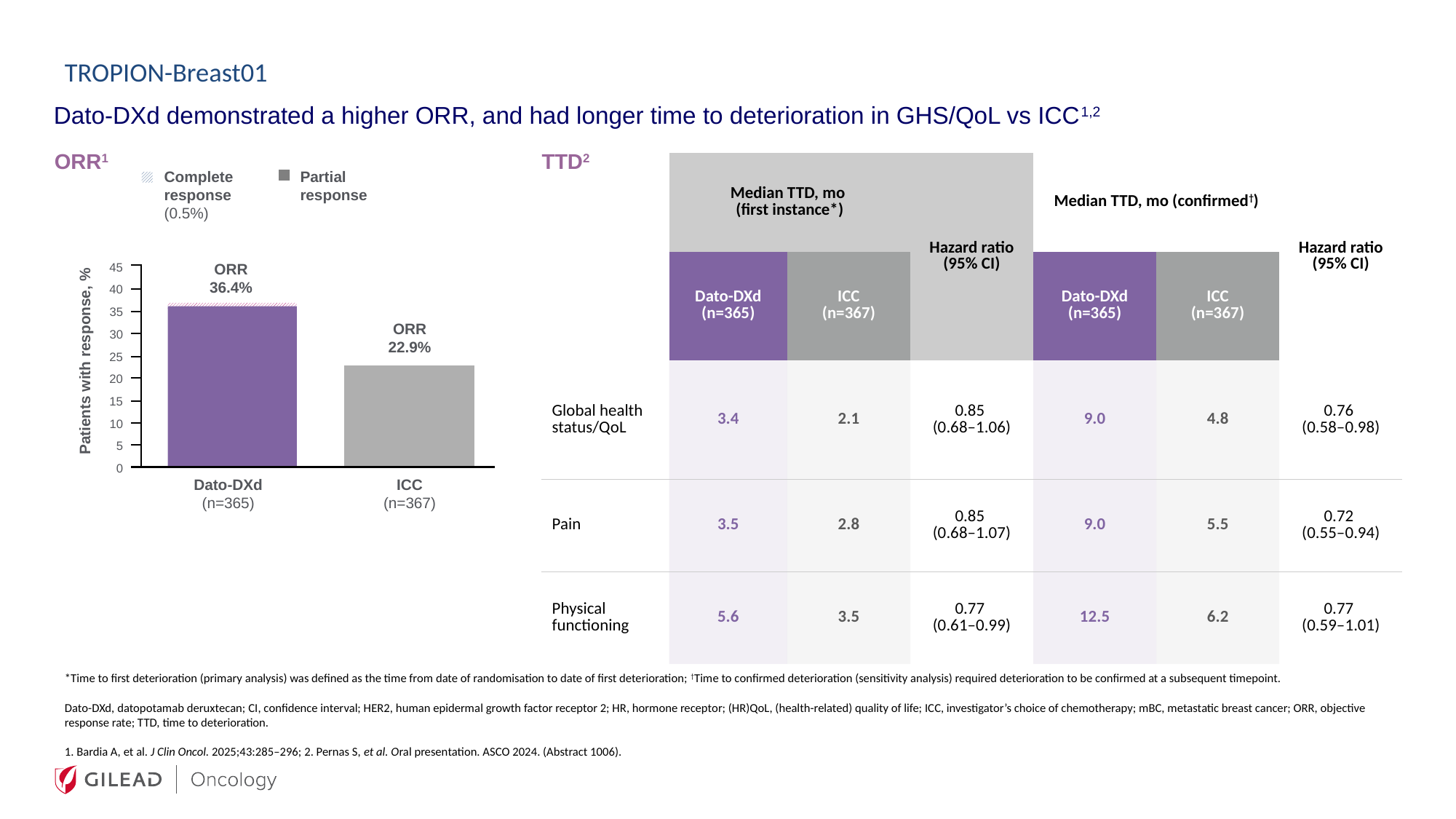

# TROPION-Breast01
Dato-DXd demonstrated a higher ORR, and had longer time to deterioration in GHS/QoL vs ICC1,2

ORR1
TTD2
|  | Median TTD, mo (first instance\*) |  | Hazard ratio (95% CI) | Median TTD, mo (confirmed†) |  | Hazard ratio (95% CI) |
| --- | --- | --- | --- | --- | --- | --- |
|  | Dato-DXd (n=365) | ICC (n=367) |  | Dato-DXd (n=365) | ICC (n=367) |  |
| Global health status/QoL | 3.4 | 2.1 | 0.85 (0.68–1.06) | 9.0 | 4.8 | 0.76 (0.58–0.98) |
| Pain | 3.5 | 2.8 | 0.85 (0.68–1.07) | 9.0 | 5.5 | 0.72 (0.55–0.94) |
| Physical functioning | 5.6 | 3.5 | 0.77 (0.61–0.99) | 12.5 | 6.2 | 0.77 (0.59–1.01) |
Partial response
Complete response
(0.5%)

ORR
36.4%
45
40

35

ORR
22.9%
30
25
Patients with response, %

20
15
10
5
0
ICC
(n=367)
Dato-DXd
(n=365)
*Time to first deterioration (primary analysis) was defined as the time from date of randomisation to date of first deterioration; †Time to confirmed deterioration (sensitivity analysis) required deterioration to be confirmed at a subsequent timepoint.
Dato-DXd, datopotamab deruxtecan; CI, confidence interval; HER2, human epidermal growth factor receptor 2; HR, hormone receptor; (HR)QoL, (health-related) quality of life; ICC, investigator’s choice of chemotherapy; mBC, metastatic breast cancer; ORR, objective response rate; TTD, time to deterioration.
1. Bardia A, et al. J Clin Oncol. 2025;43:285–296; 2. Pernas S, et al. Oral presentation. ASCO 2024. (Abstract 1006).